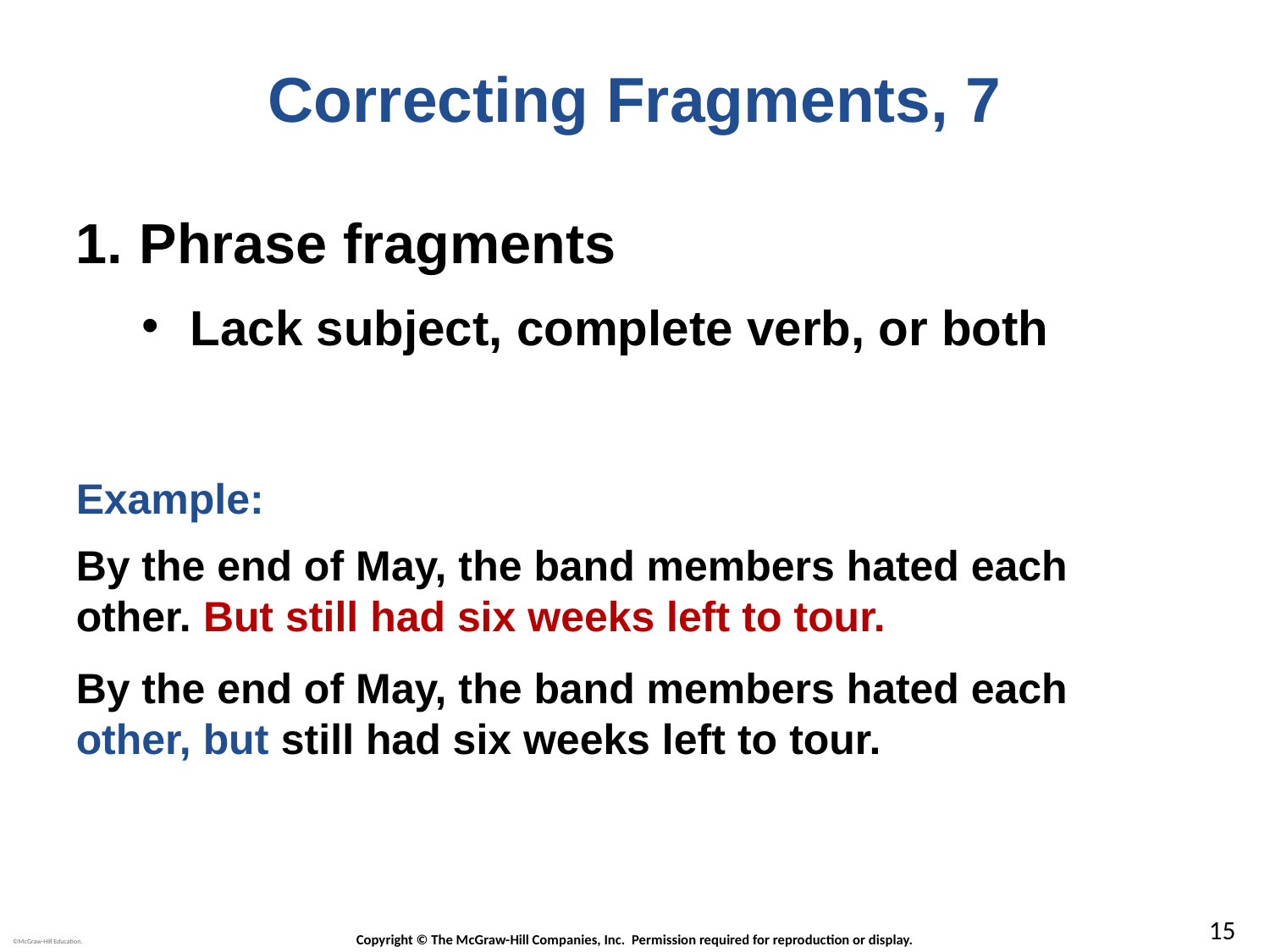

# Correcting Fragments, 7
Phrase fragments
Lack subject, complete verb, or both
Example:
By the end of May, the band members hated each other. But still had six weeks left to tour.
By the end of May, the band members hated each other, but still had six weeks left to tour.